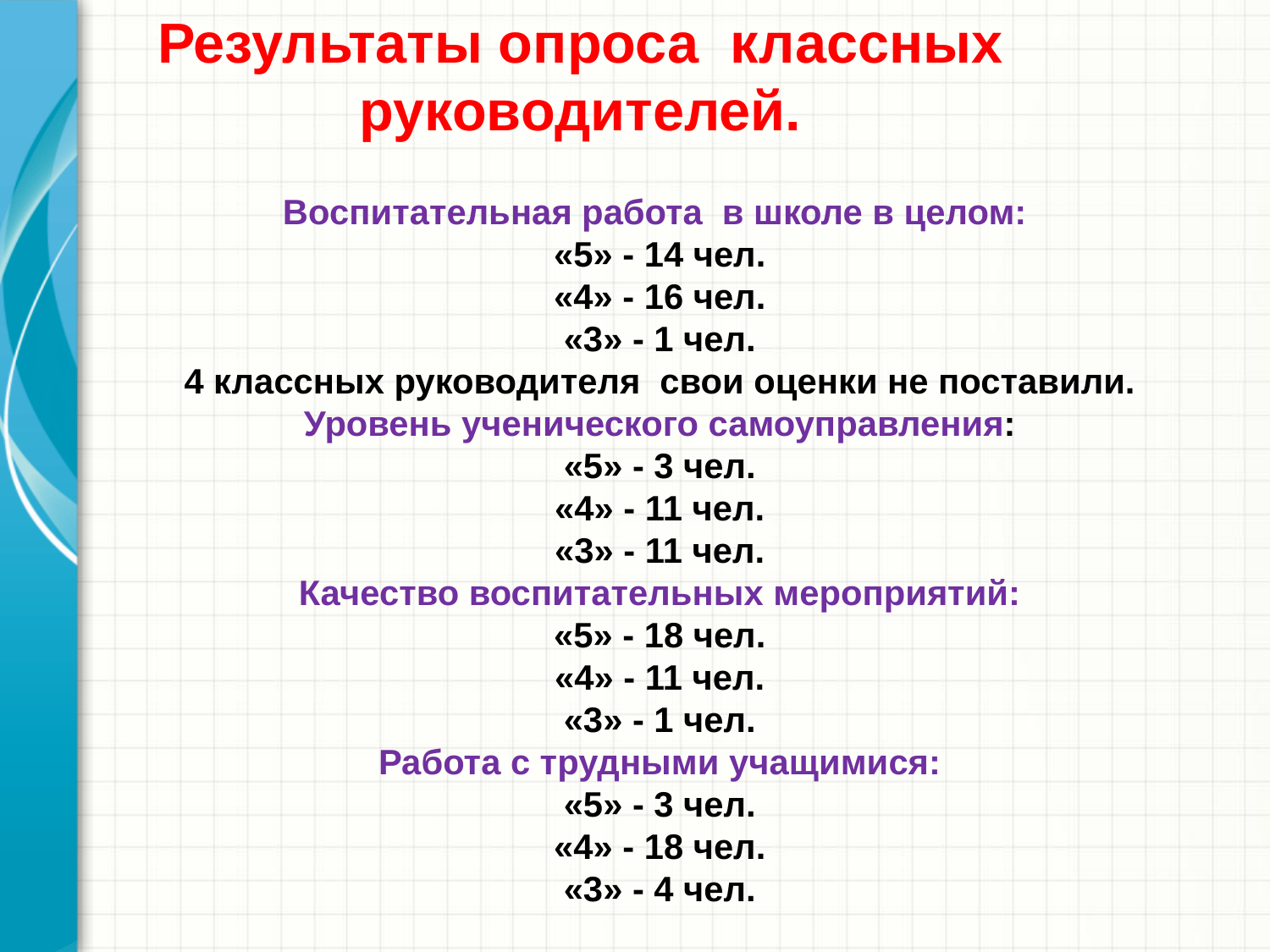

Результаты опроса  классных руководителей.
Воспитательная работа  в школе в целом:
«5» - 14 чел.
«4» - 16 чел.
«3» - 1 чел.
4 классных руководителя  свои оценки не поставили.
Уровень ученического самоуправления:
«5» - 3 чел.
«4» - 11 чел.
«3» - 11 чел.
Качество воспитательных мероприятий:
«5» - 18 чел.
«4» - 11 чел.
«3» - 1 чел.
Работа с трудными учащимися:
«5» - 3 чел.
«4» - 18 чел.
«3» - 4 чел.